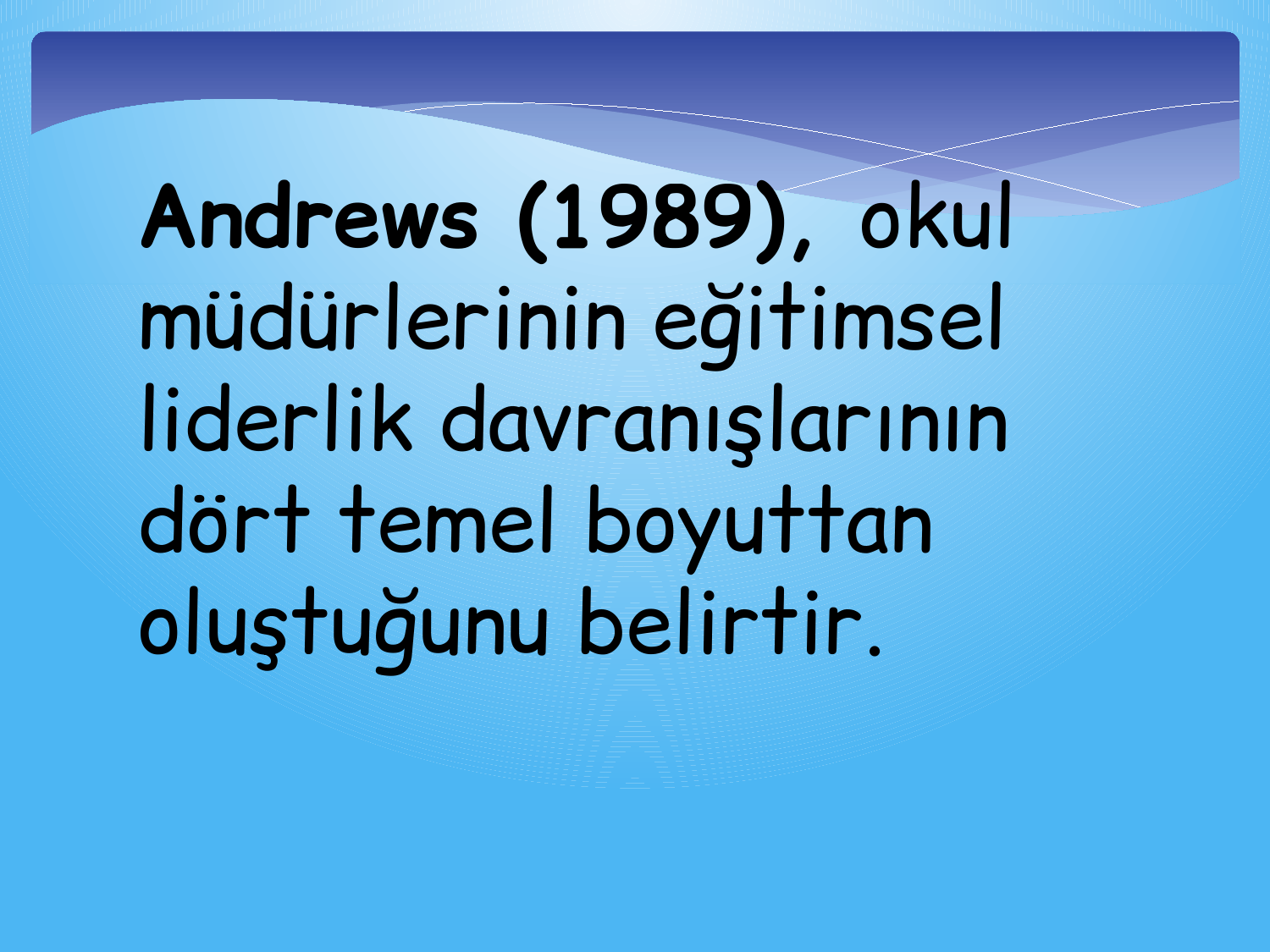

Andrews (1989), okul müdürlerinin eğitimsel liderlik davranışlarının dört temel boyuttan oluştuğunu belirtir.